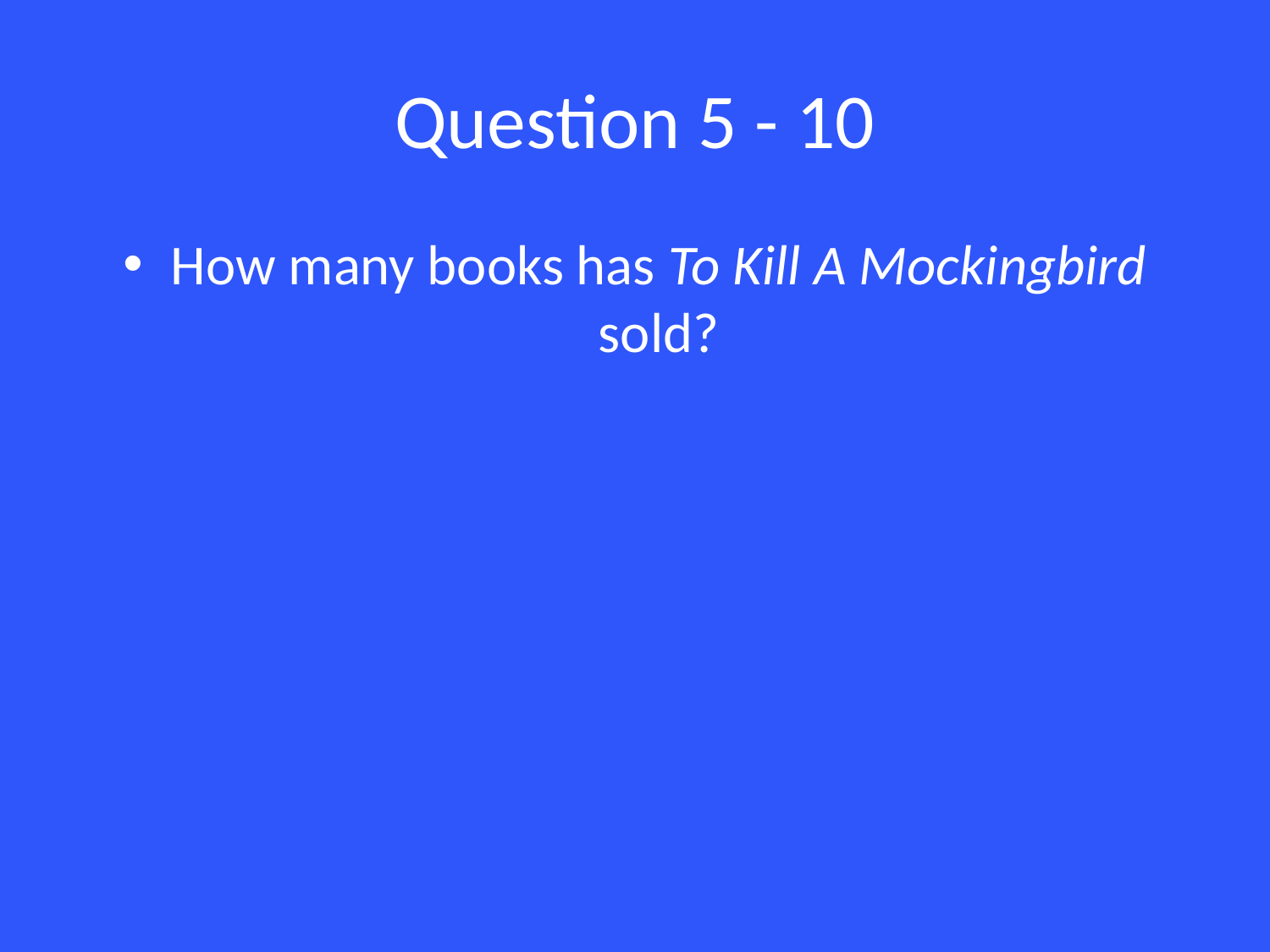

# Question 5 - 10
How many books has To Kill A Mockingbird sold?